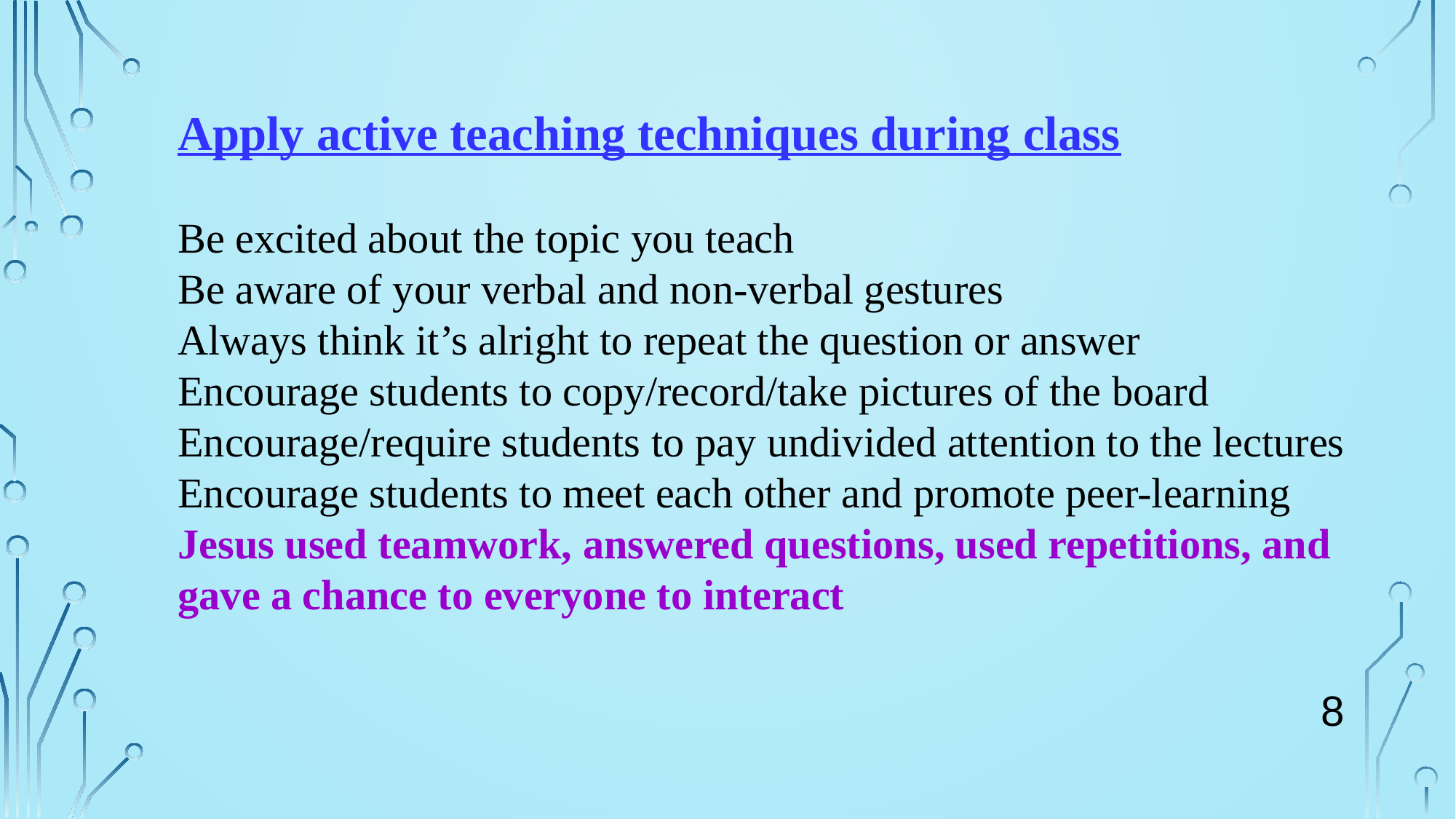

Apply active teaching techniques during class

Be excited about the topic you teach
Be aware of your verbal and non-verbal gestures
Always think it’s alright to repeat the question or answer
Encourage students to copy/record/take pictures of the board
Encourage/require students to pay undivided attention to the lectures
Encourage students to meet each other and promote peer-learning
Jesus used teamwork, answered questions, used repetitions, and gave a chance to everyone to interact

8